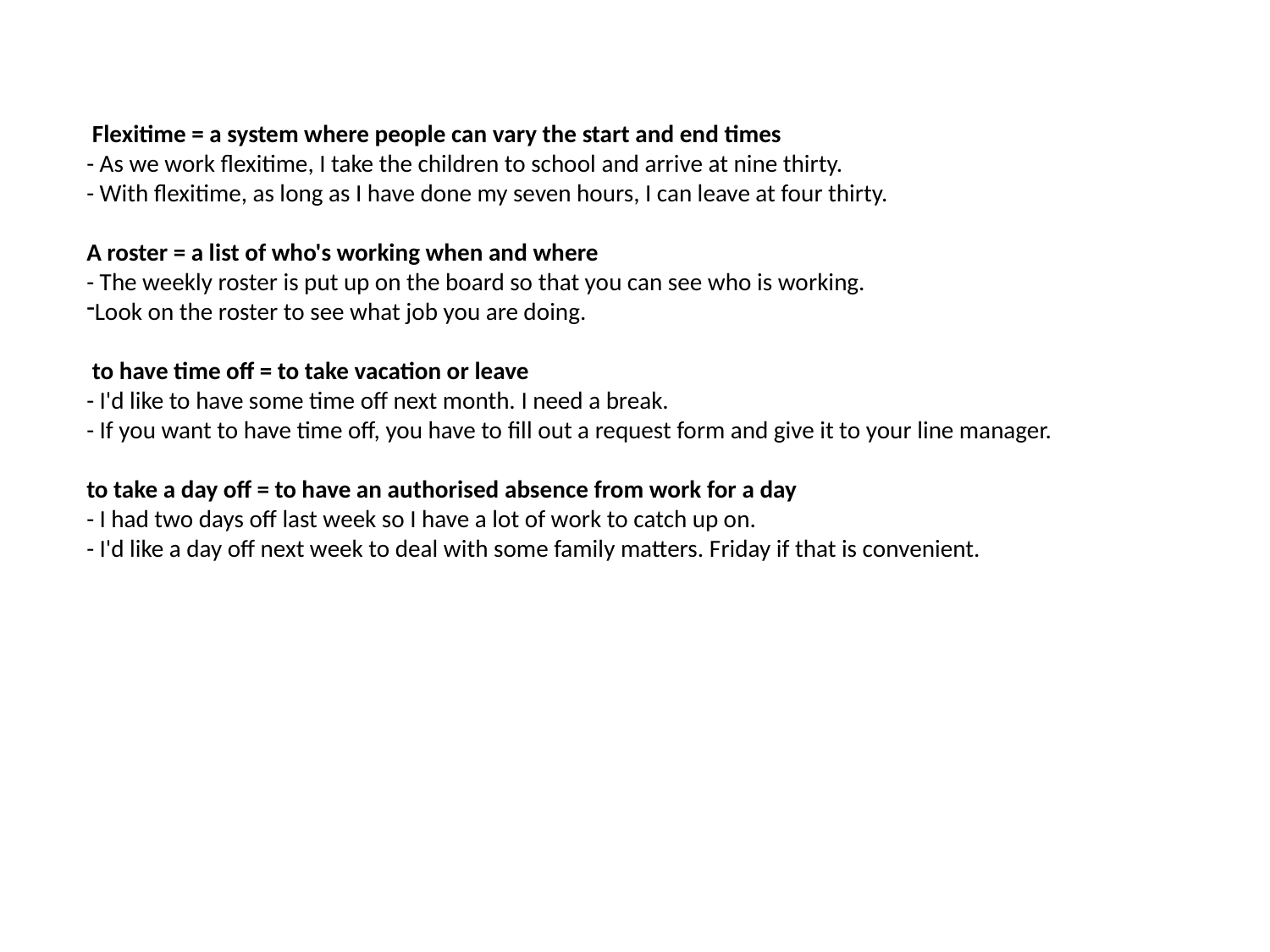

Flexitime = a system where people can vary the start and end times
- As we work flexitime, I take the children to school and arrive at nine thirty.
- With flexitime, as long as I have done my seven hours, I can leave at four thirty.

A roster = a list of who's working when and where
- The weekly roster is put up on the board so that you can see who is working.
Look on the roster to see what job you are doing.

 to have time off = to take vacation or leave
- I'd like to have some time off next month. I need a break.
- If you want to have time off, you have to fill out a request form and give it to your line manager.

to take a day off = to have an authorised absence from work for a day
- I had two days off last week so I have a lot of work to catch up on.
- I'd like a day off next week to deal with some family matters. Friday if that is convenient.